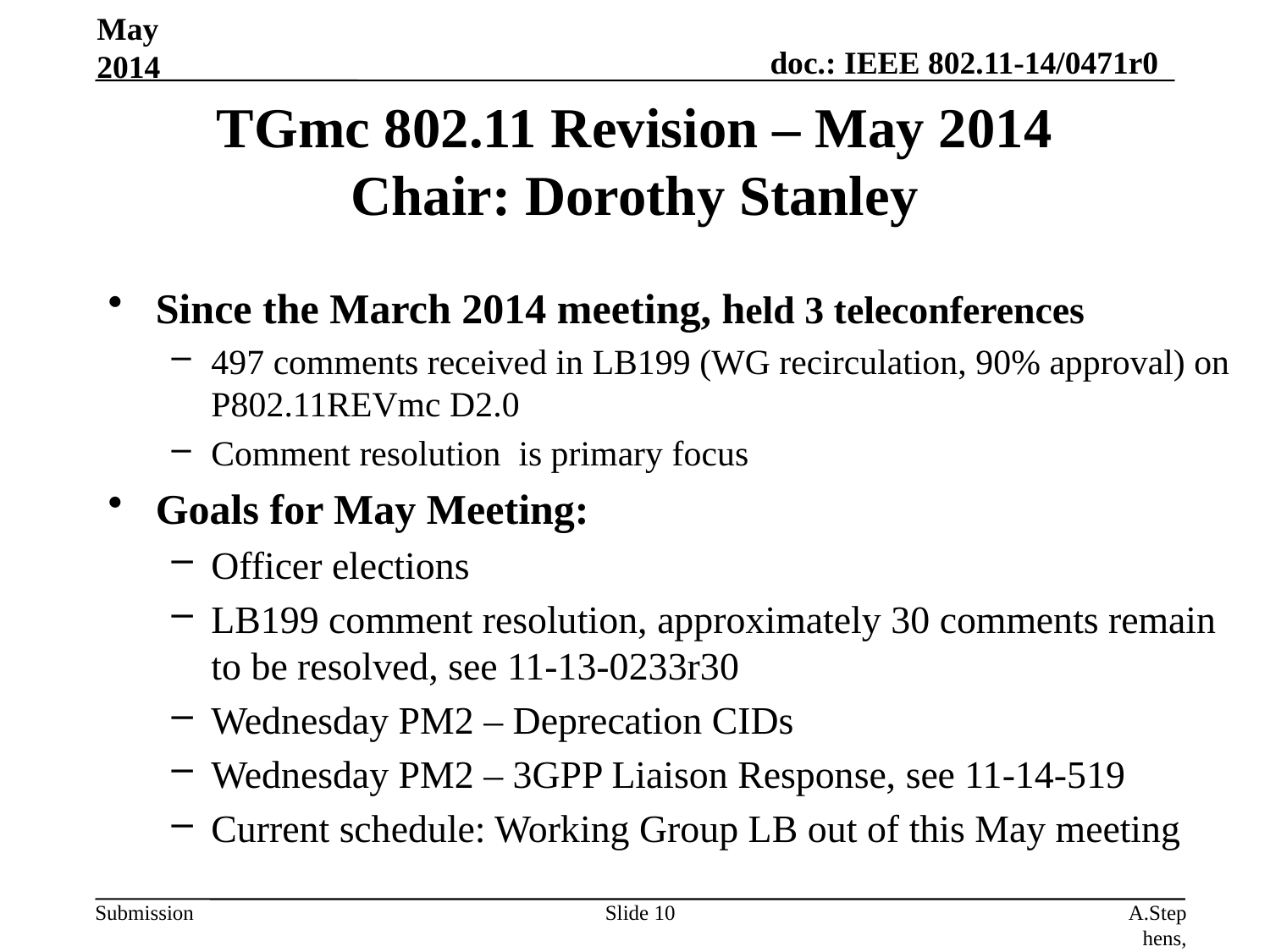

May 2014
# TGmc 802.11 Revision – May 2014 Chair: Dorothy Stanley
Since the March 2014 meeting, held 3 teleconferences
497 comments received in LB199 (WG recirculation, 90% approval) on P802.11REVmc D2.0
Comment resolution  is primary focus
Goals for May Meeting:
Officer elections
LB199 comment resolution, approximately 30 comments remain to be resolved, see 11-13-0233r30
Wednesday PM2 – Deprecation CIDs
Wednesday PM2 – 3GPP Liaison Response, see 11-14-519
Current schedule: Working Group LB out of this May meeting

Slide 10
A.Stephens, Intel, D. Stanley, Aruba